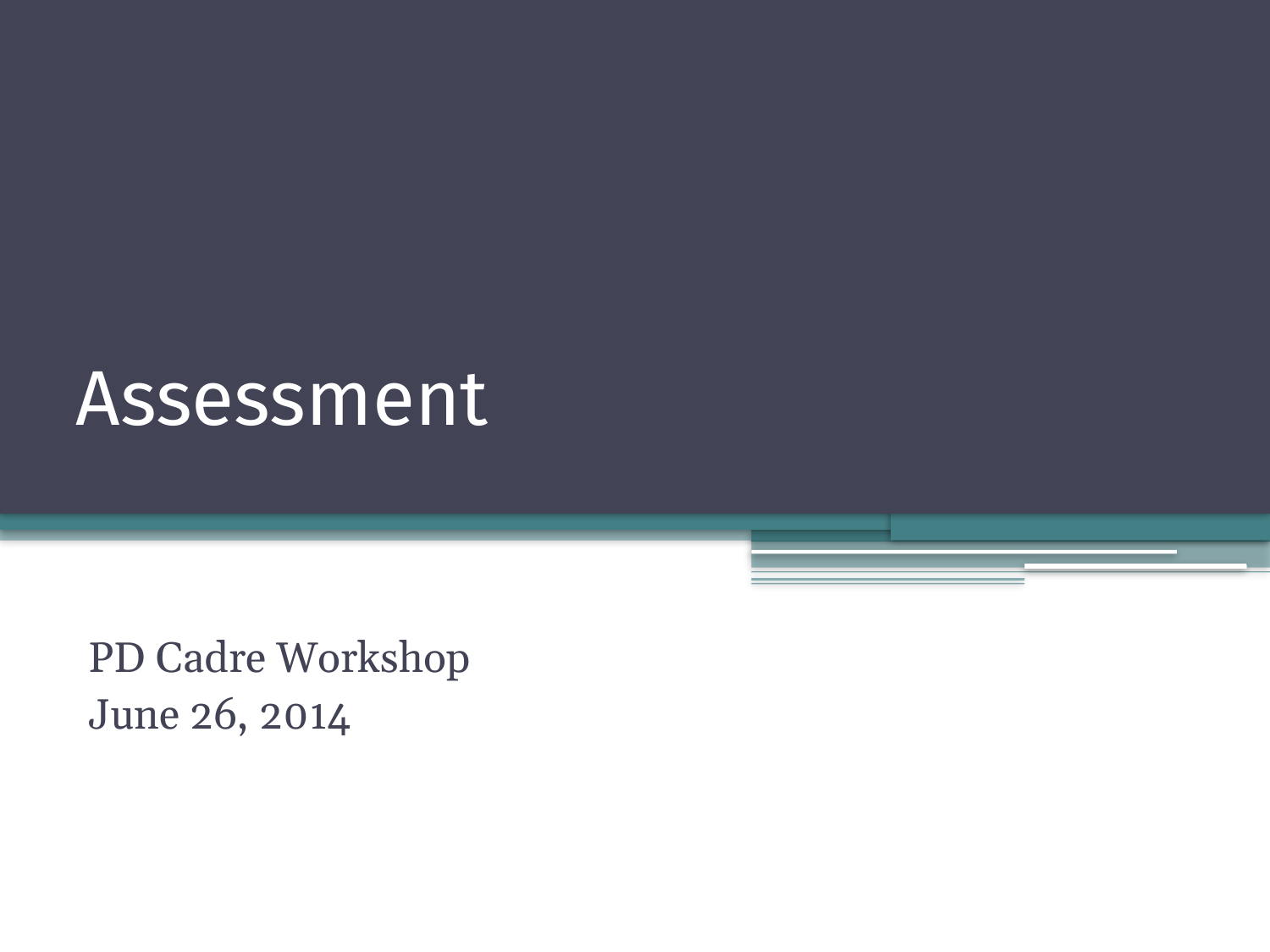

# Assessment
PD Cadre Workshop
June 26, 2014